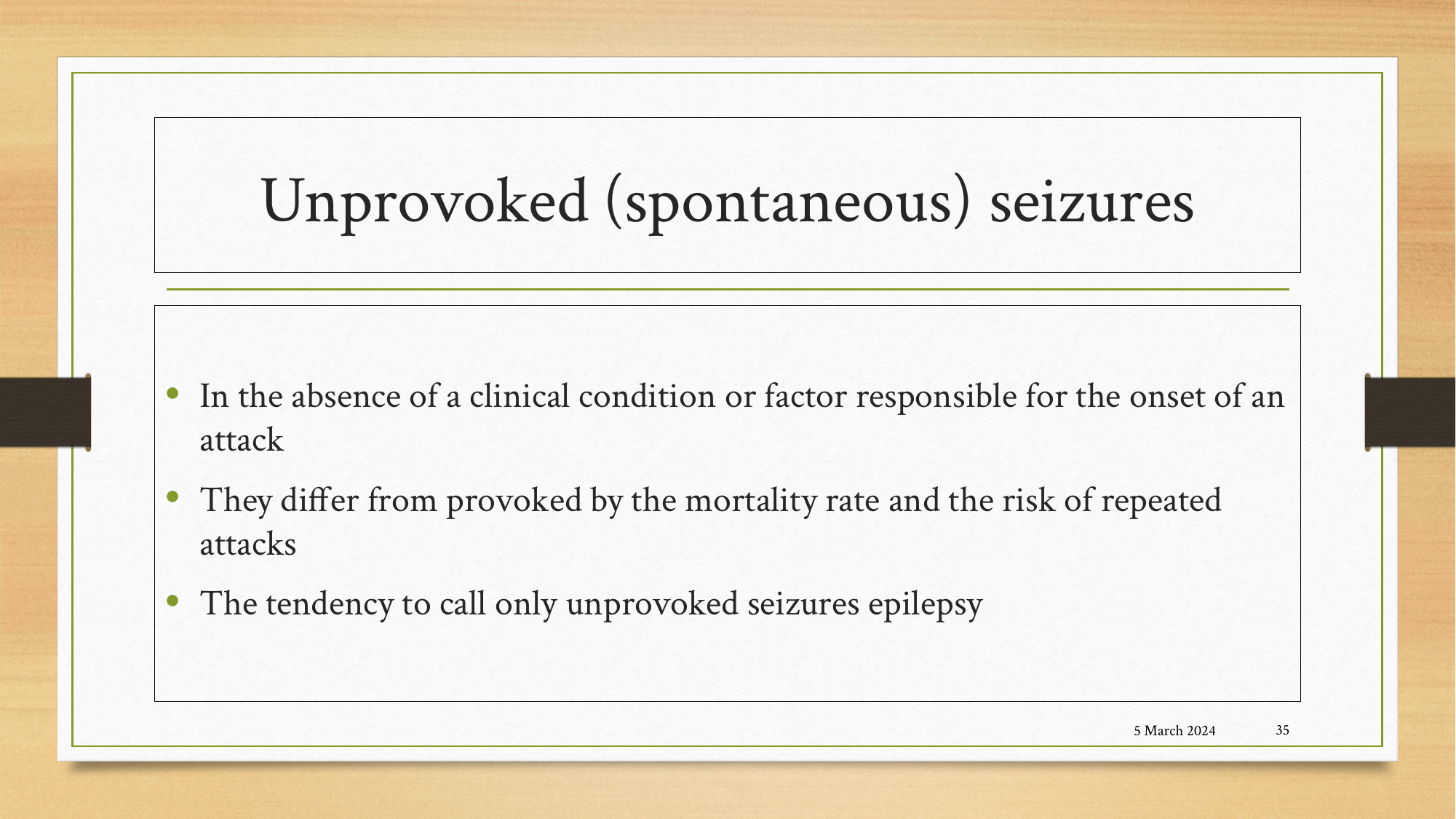

# Unprovoked (spontaneous) seizures

In the absence of a clinical condition or factor responsible for the onset of an attack
They differ from provoked by the mortality rate and the risk of repeated attacks
The tendency to call only unprovoked seizures epilepsy
5 March 2024
35